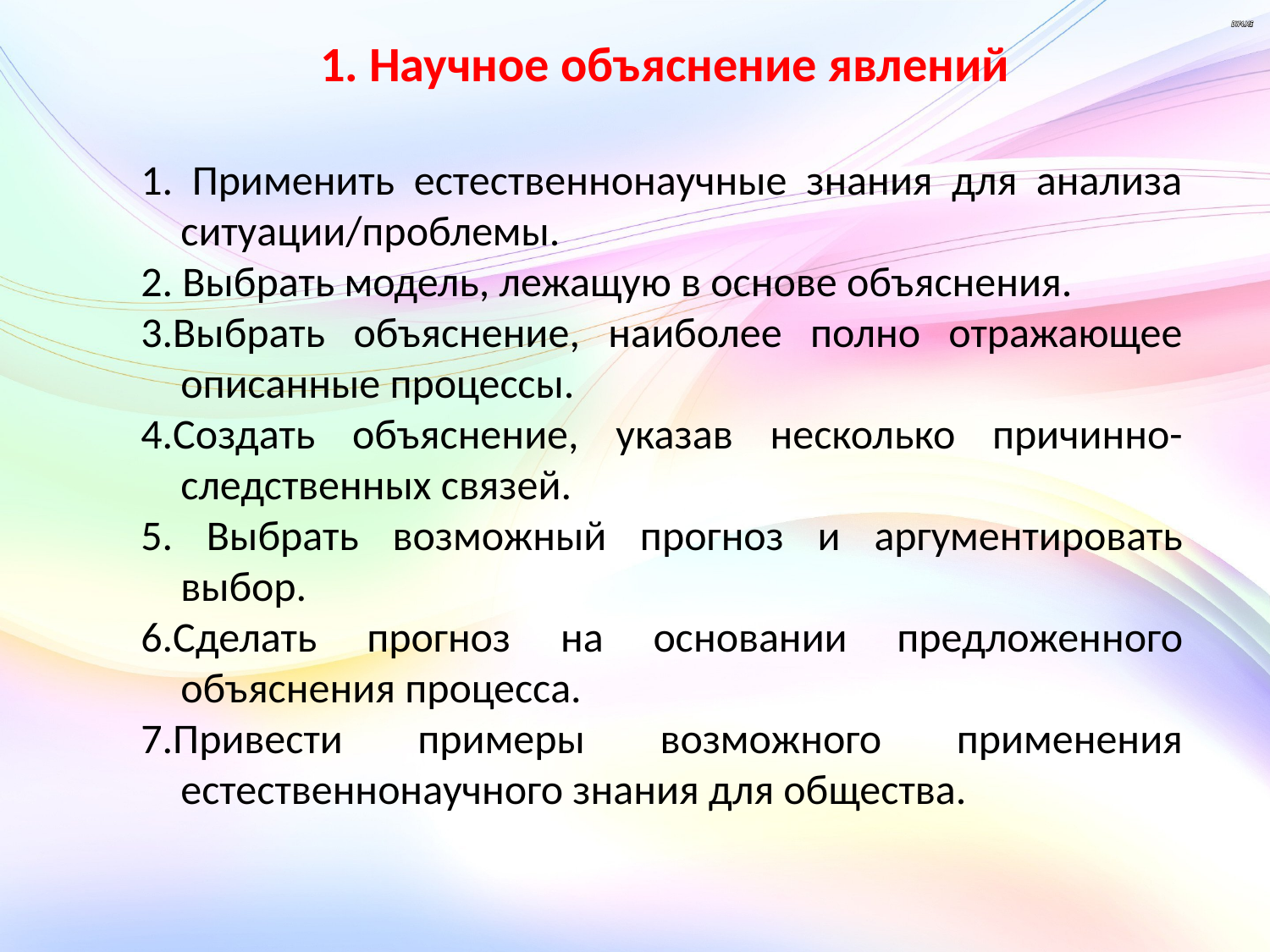

1. Научное объяснение явлений
1. Применить естественнонаучные знания для анализа ситуации/проблемы.
2. Выбрать модель, лежащую в основе объяснения.
3.Выбрать объяснение, наиболее полно отражающее описанные процессы.
4.Создать объяснение, указав несколько причинно-следственных связей.
5. Выбрать возможный прогноз и аргументировать выбор.
6.Сделать прогноз на основании предложенного объяснения процесса.
7.Привести примеры возможного применения естественнонаучного знания для общества.